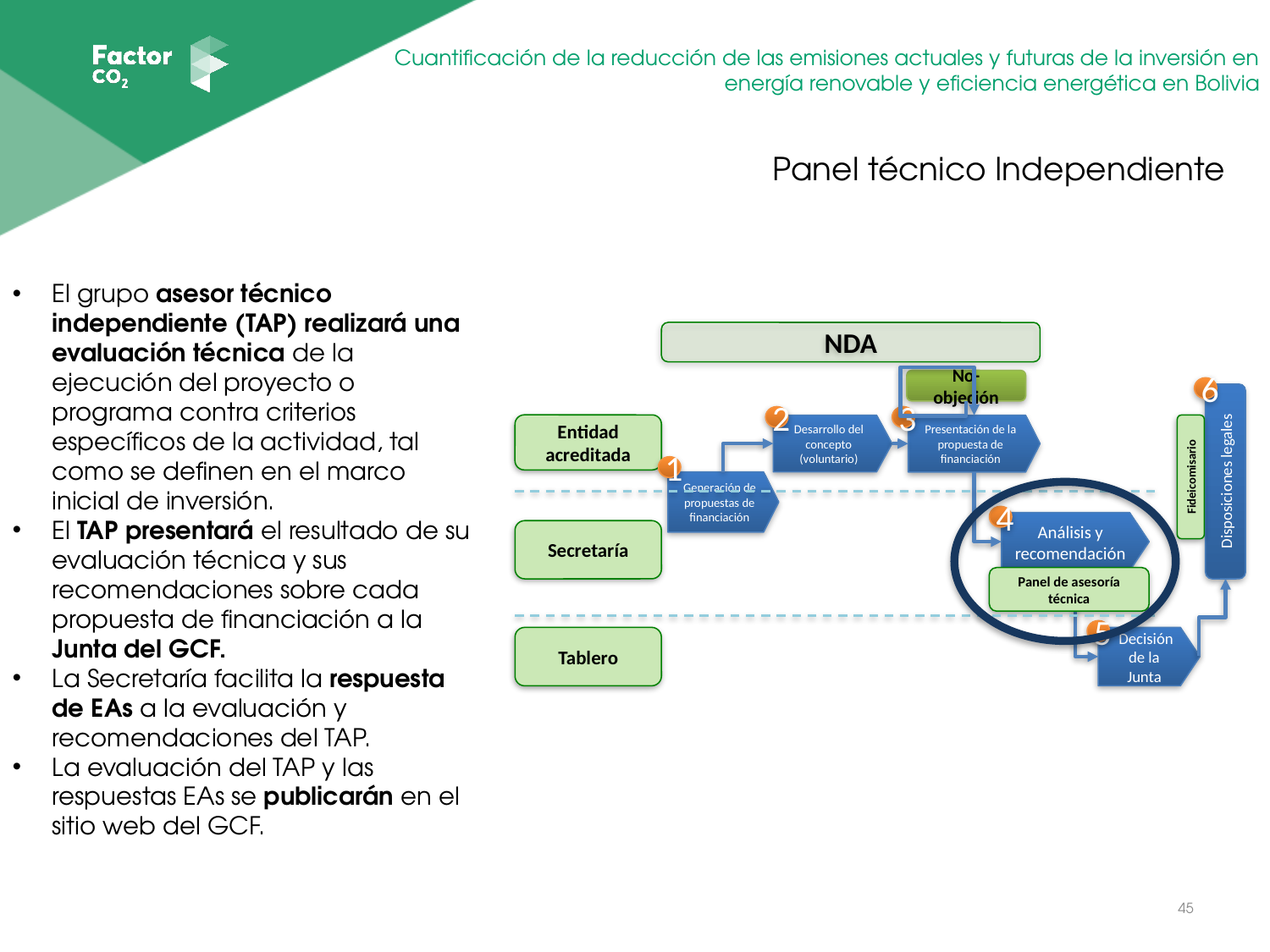

Panel técnico Independiente

El grupo asesor técnico independiente (TAP) realizará una evaluación técnica de la ejecución del proyecto o programa contra criterios específicos de la actividad, tal como se definen en el marco inicial de inversión.
El TAP presentará el resultado de su evaluación técnica y sus recomendaciones sobre cada propuesta de financiación a la Junta del GCF.
La Secretaría facilita la respuesta de EAs a la evaluación y recomendaciones del TAP.
La evaluación del TAP y las respuestas EAs se publicarán en el sitio web del GCF.

NDA
No-objeción
6
Disposiciones legales
2
3
Entidad acreditada
Desarrollo del concepto (voluntario)
Presentación de la propuesta de financiación
1
Fideicomisario
Generación de propuestas de financiación
4
Análisis y recomendación
Secretaría
Panel de asesoría técnica
5
 Decisión de la Junta
Tablero

45